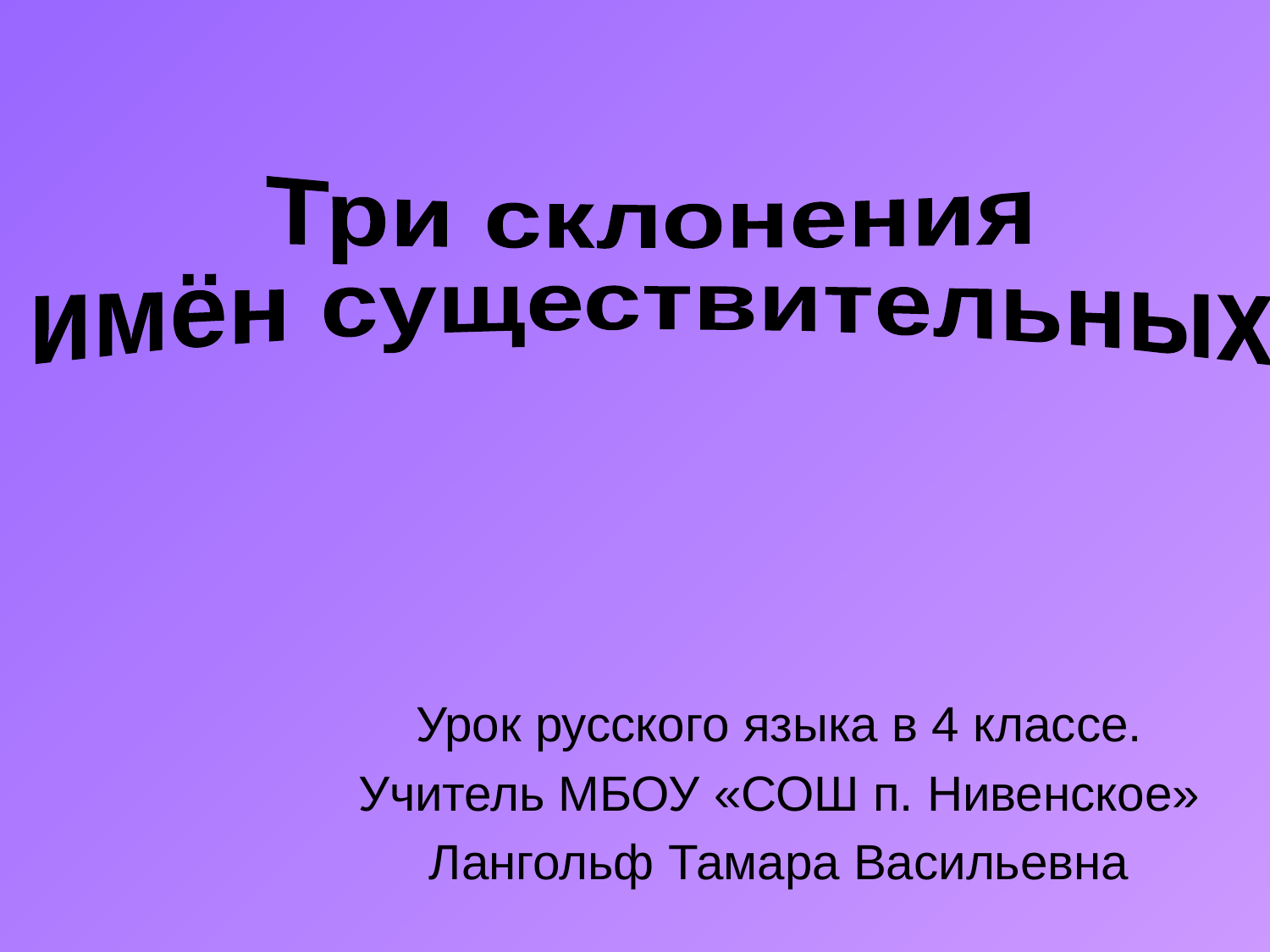

Три склонения
имён существительных
Урок русского языка в 4 классе.
Учитель МБОУ «СОШ п. Нивенское»
Лангольф Тамара Васильевна